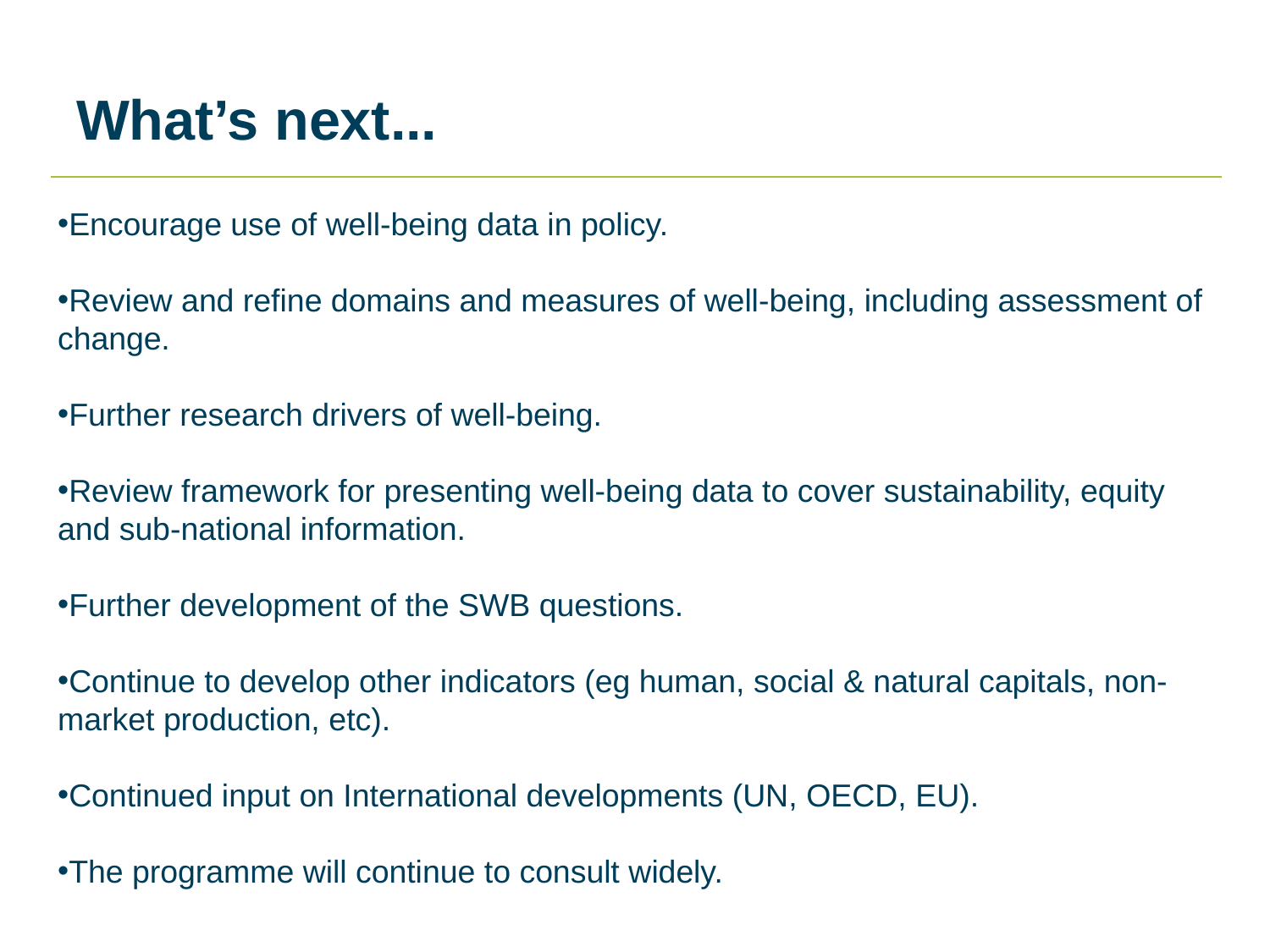

# What’s next...
Encourage use of well-being data in policy.

Review and refine domains and measures of well-being, including assessment of change.

Further research drivers of well-being.

Review framework for presenting well-being data to cover sustainability, equity and sub-national information.

Further development of the SWB questions.

Continue to develop other indicators (eg human, social & natural capitals, non-market production, etc).

Continued input on International developments (UN, OECD, EU).

The programme will continue to consult widely.